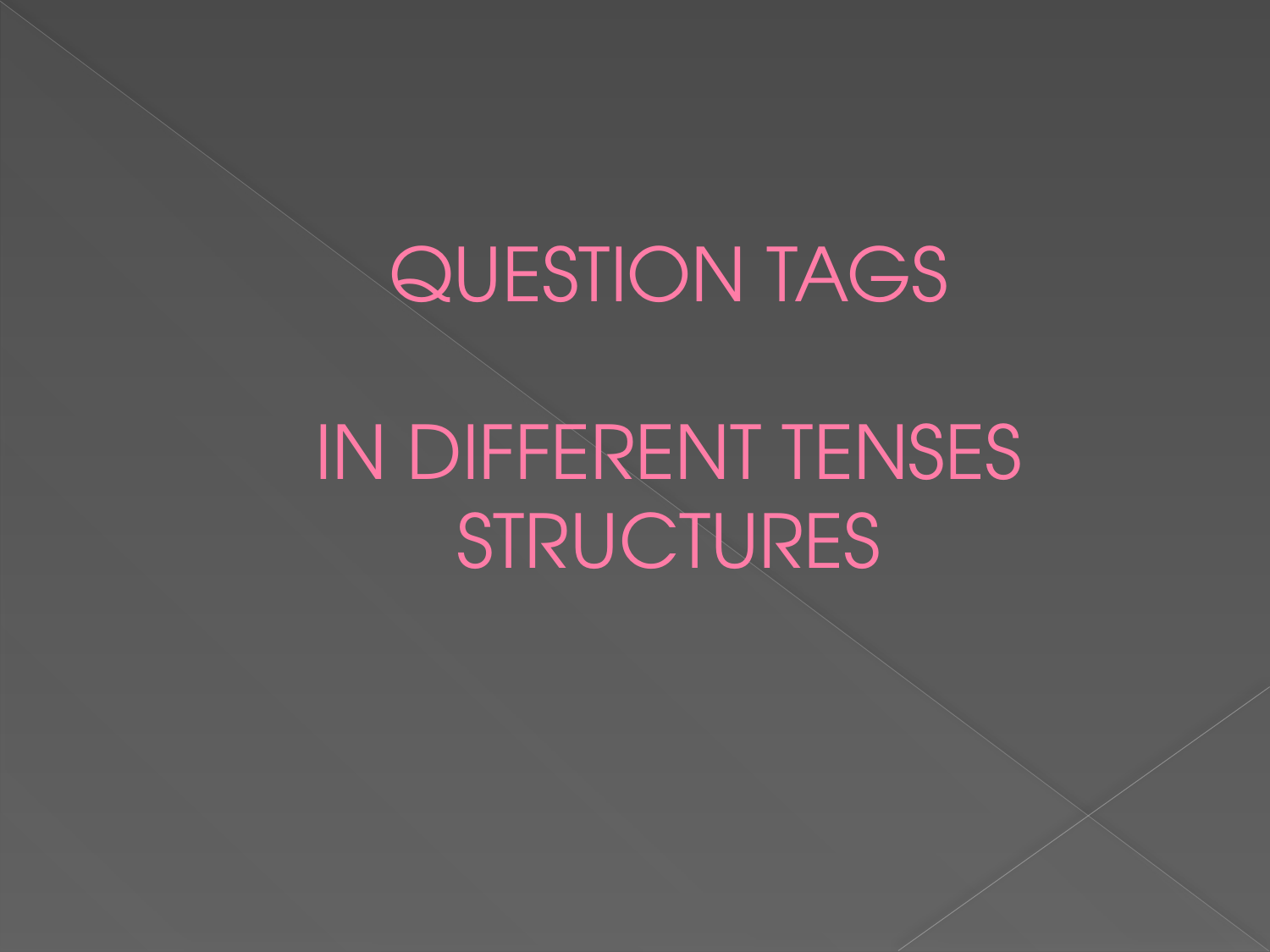

# QUESTION TAGS IN DIFFERENT TENSES STRUCTURES